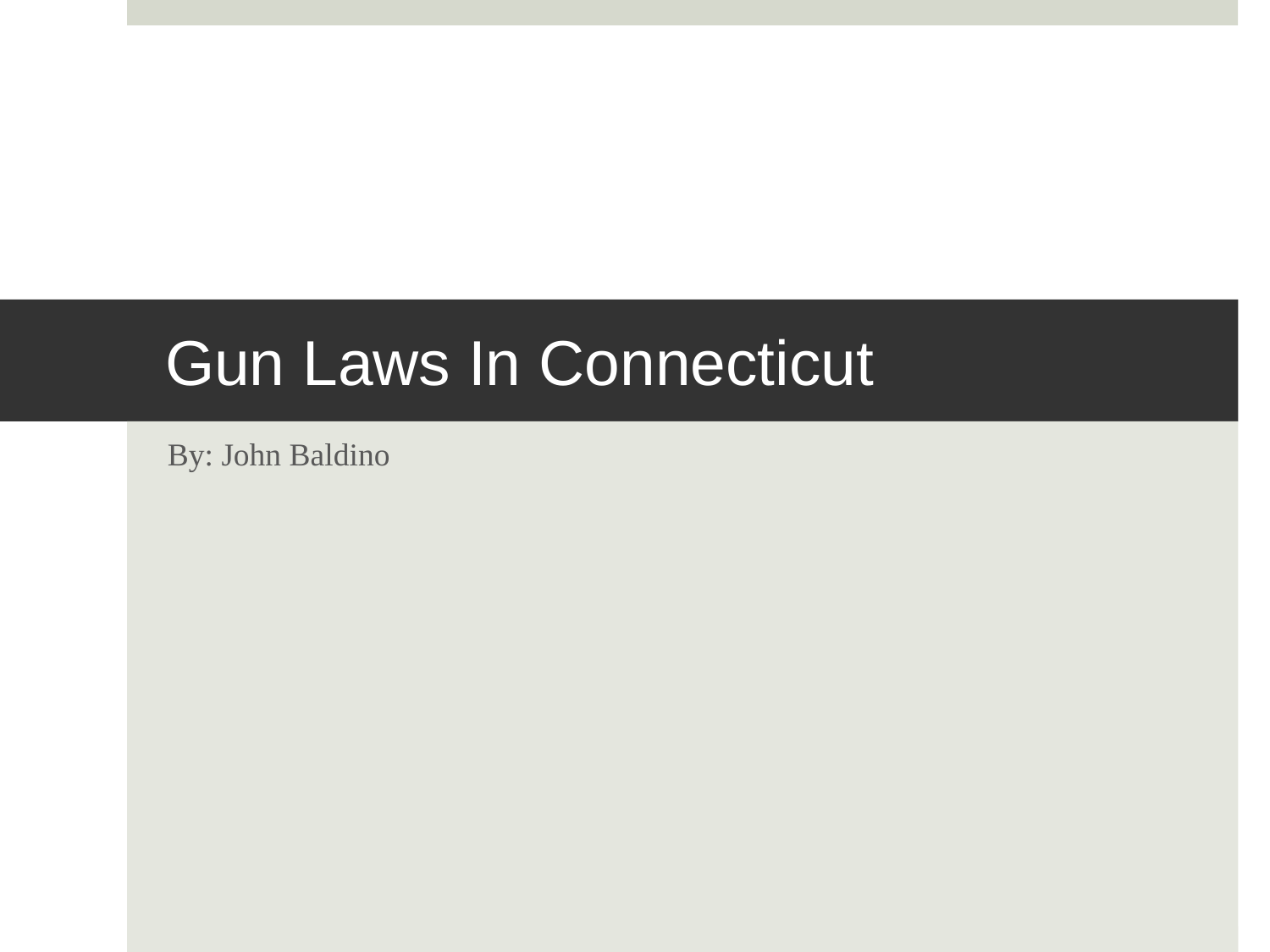

# Gun Laws In Connecticut
By: John Baldino